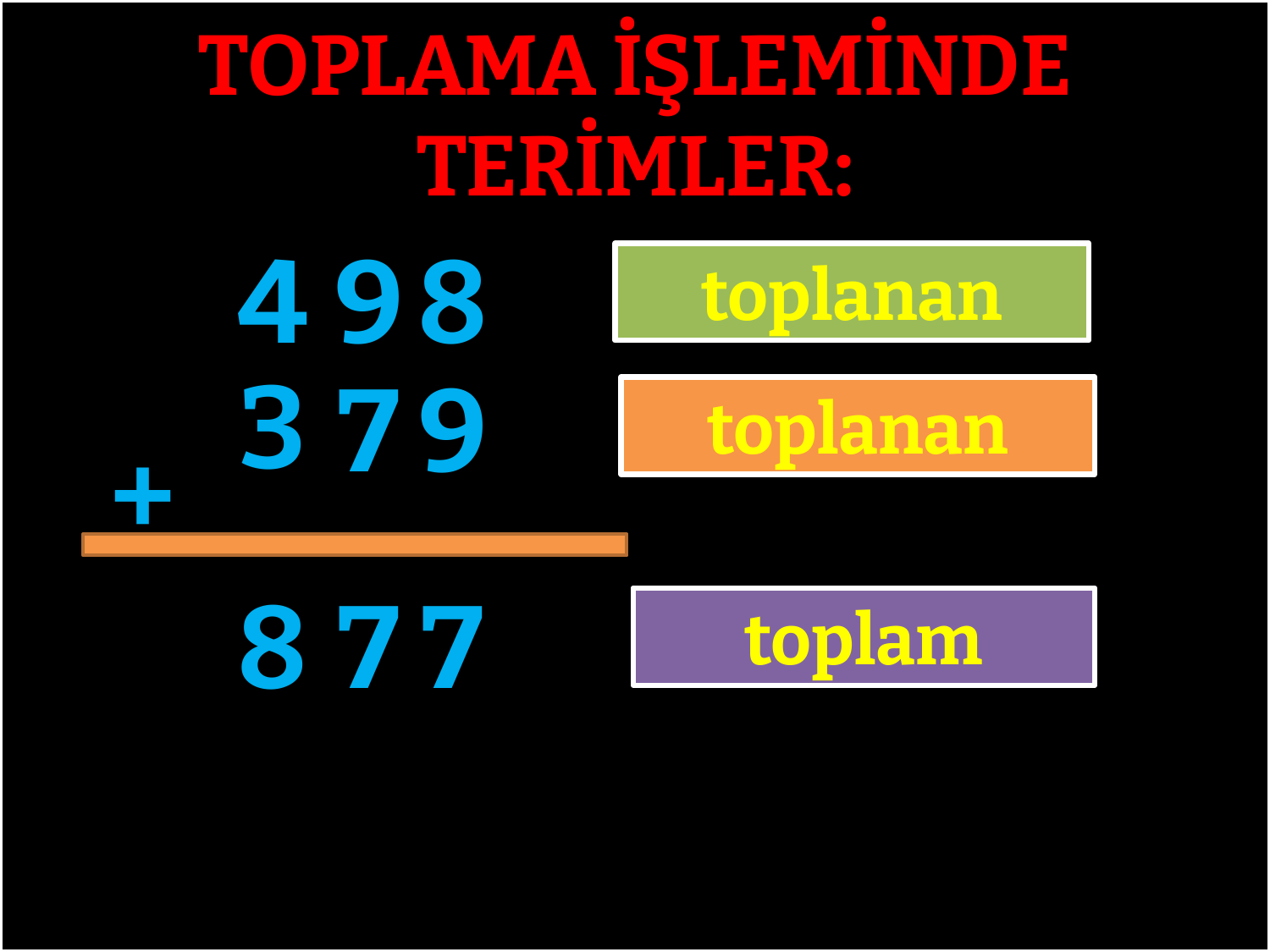

TOPLAMA İŞLEMİNDE TERİMLER:
4
9
8
toplanan
#
3
7
9
toplanan
+

8
7
7
toplam